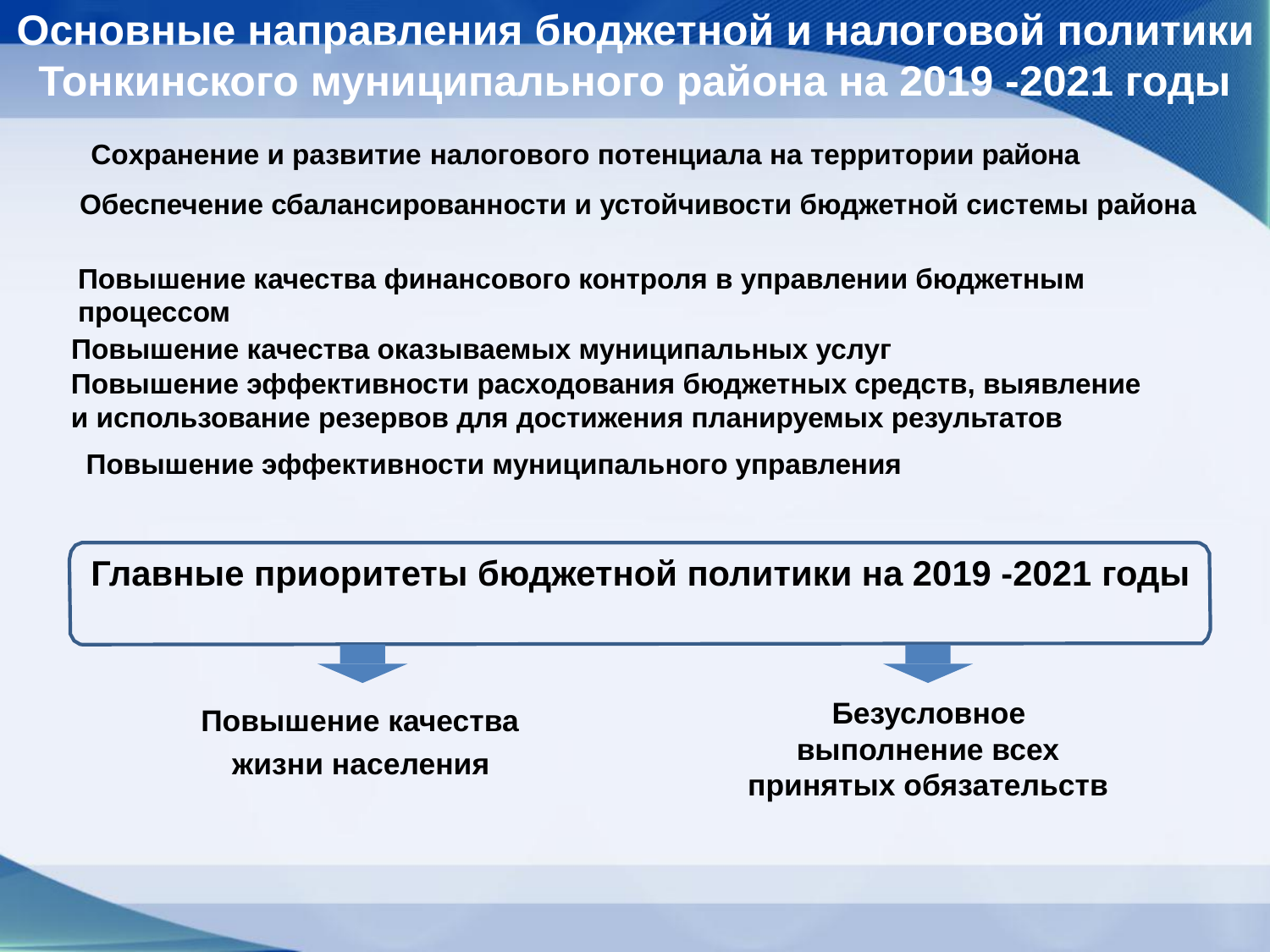

Основные направления бюджетной и налоговой политики Тонкинского муниципального района на 2019 -2021 годы
Сохранение и развитие налогового потенциала на территории района
Обеспечение сбалансированности и устойчивости бюджетной системы района
Повышение качества финансового контроля в управлении бюджетным процессом
Повышение качества оказываемых муниципальных услуг
Повышение эффективности расходования бюджетных средств, выявление и использование резервов для достижения планируемых результатов
Повышение эффективности муниципального управления

Главные приоритеты бюджетной политики на 2019 -2021 годы

Повышение качества жизни населения
Безусловное выполнение всех принятых обязательств